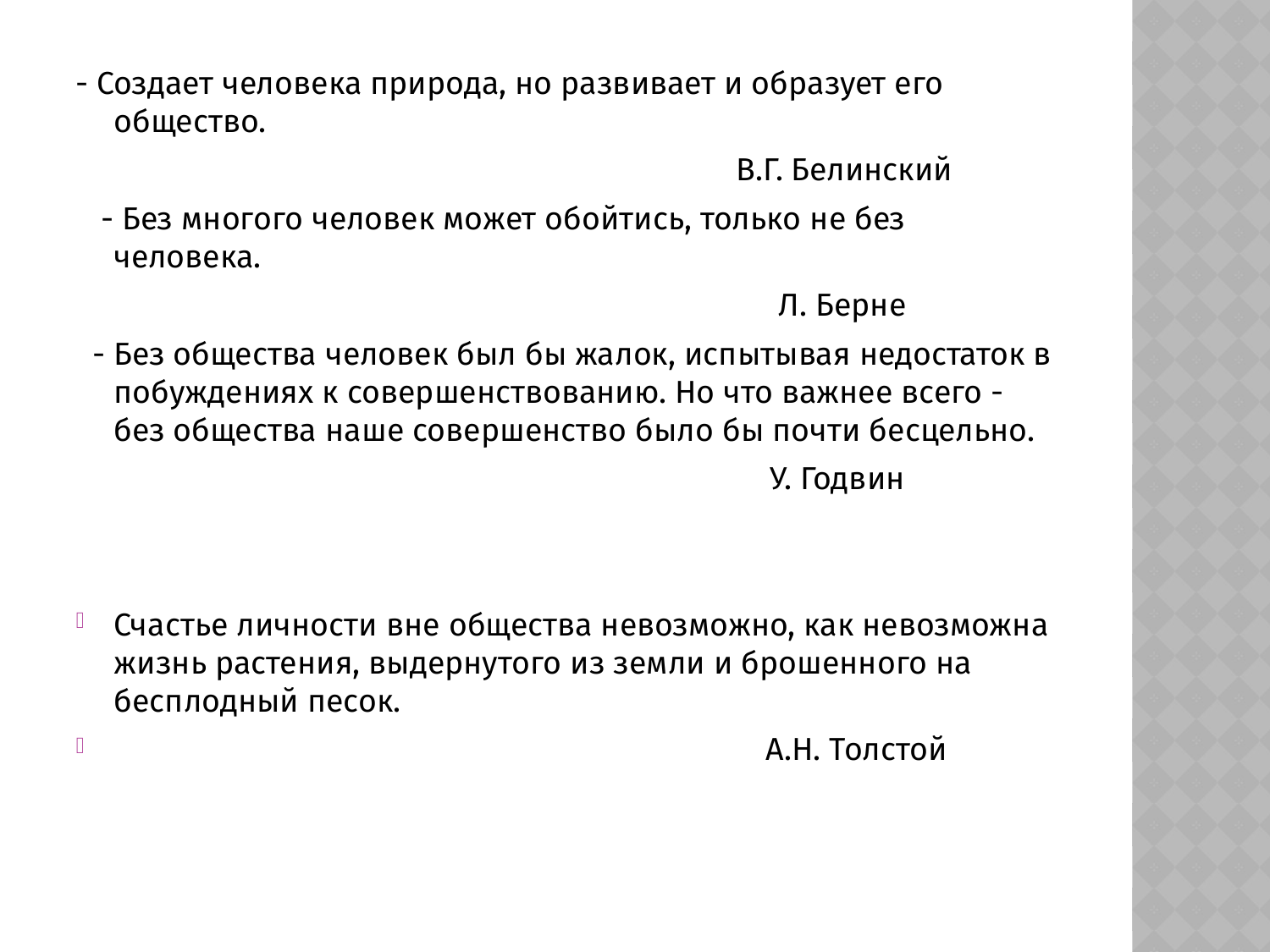

#
- Создает человека природа, но развивает и образует его общество.
                                                                              В.Г. Белинский
   - Без многого человек может обойтись, только не без человека.
                                                                                   Л. Берне
  - Без общества человек был бы жалок, испытывая недостаток в побуждениях к совершенствованию. Но что важнее всего - без общества наше совершенство было бы почти бесцельно.
                                                                                  У. Годвин

Счастье личности вне общества невозможно, как невозможна жизнь растения, выдернутого из земли и брошенного на бесплодный песок.
                                                                             А.Н. Толстой